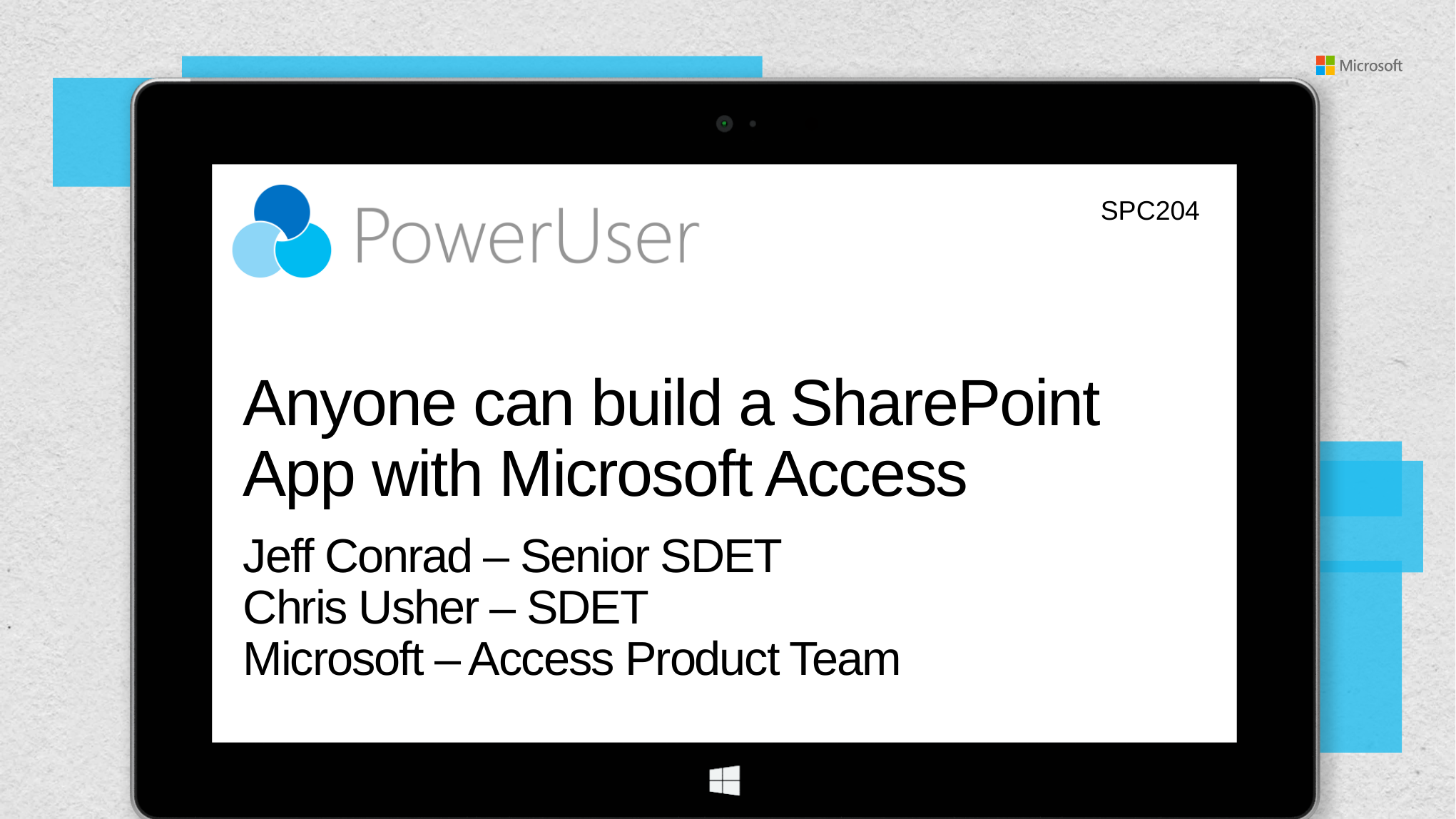

SPC204
# Anyone can build a SharePoint App with Microsoft Access
Jeff Conrad – Senior SDET
Chris Usher – SDET
Microsoft – Access Product Team